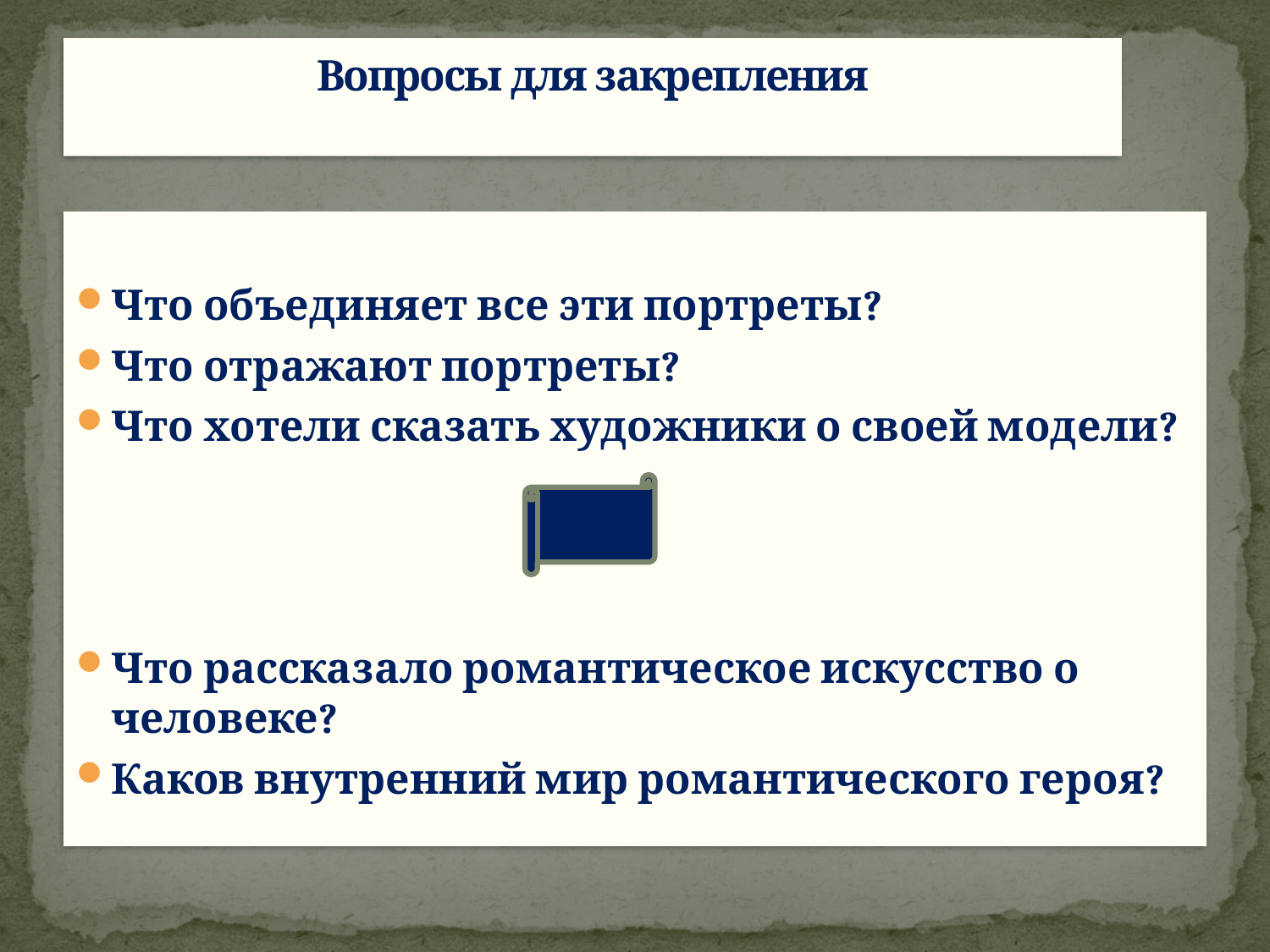

# Вопросы для закрепления

Что объединяет все эти портреты?
Что отражают портреты?
Что хотели сказать художники о своей модели?

Что рассказало романтическое искусство о человеке?
Каков внутренний мир романтического героя?